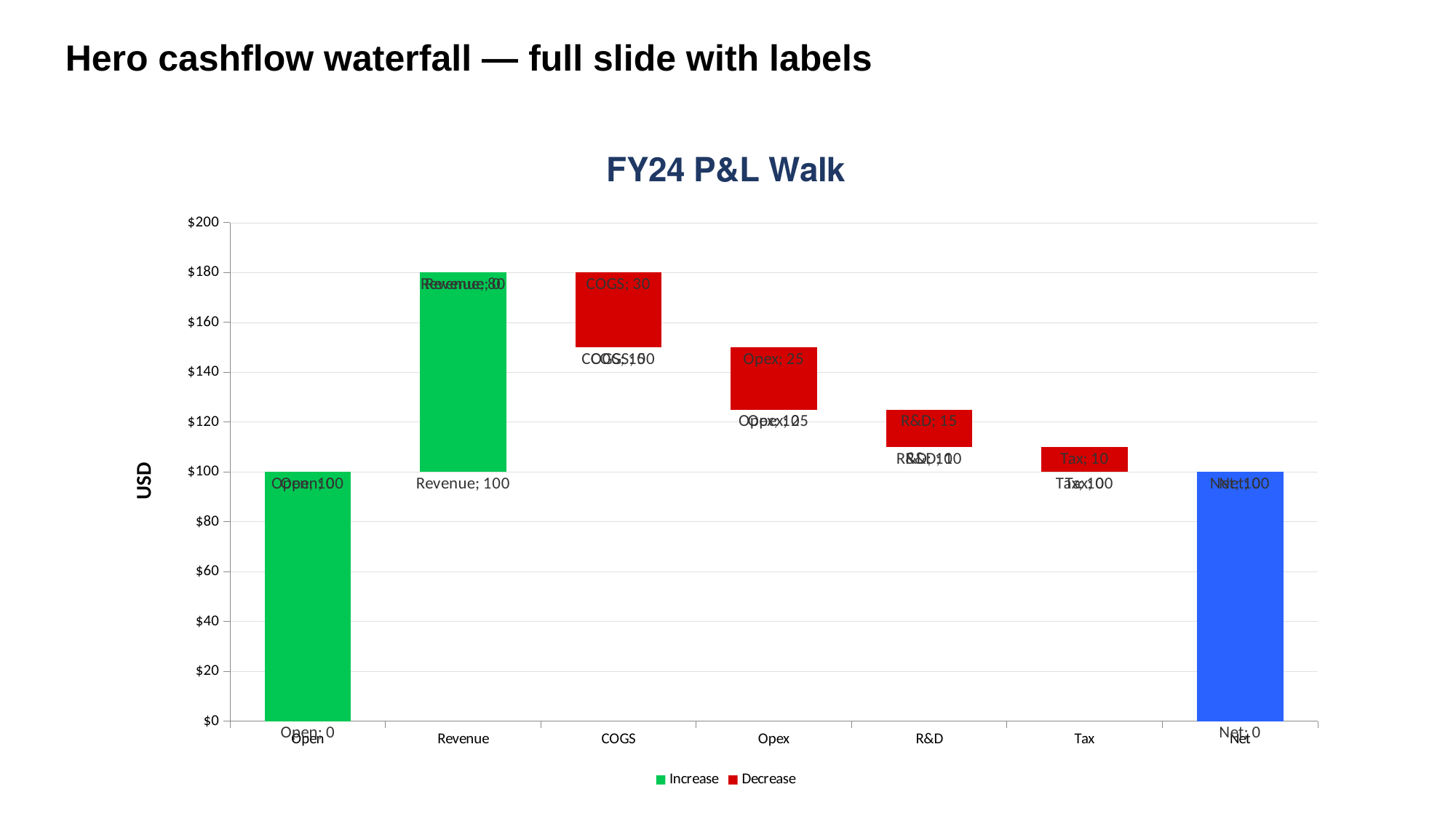

Hero cashflow waterfall — full slide with labels

### Chart: FY24 P&L Walk

| Category |  |  |  |
|---|---|---|---|
| Open | 0.0 | 100.0 | 0.0 |
| Revenue | 100.0 | 80.0 | 0.0 |
| COGS | 150.0 | 0.0 | 30.0 |
| Opex | 125.0 | 0.0 | 25.0 |
| R&D | 110.0 | 0.0 | 15.0 |
| Tax | 100.0 | 0.0 | 10.0 |
| Net | 0.0 | 100.0 | 0.0 |